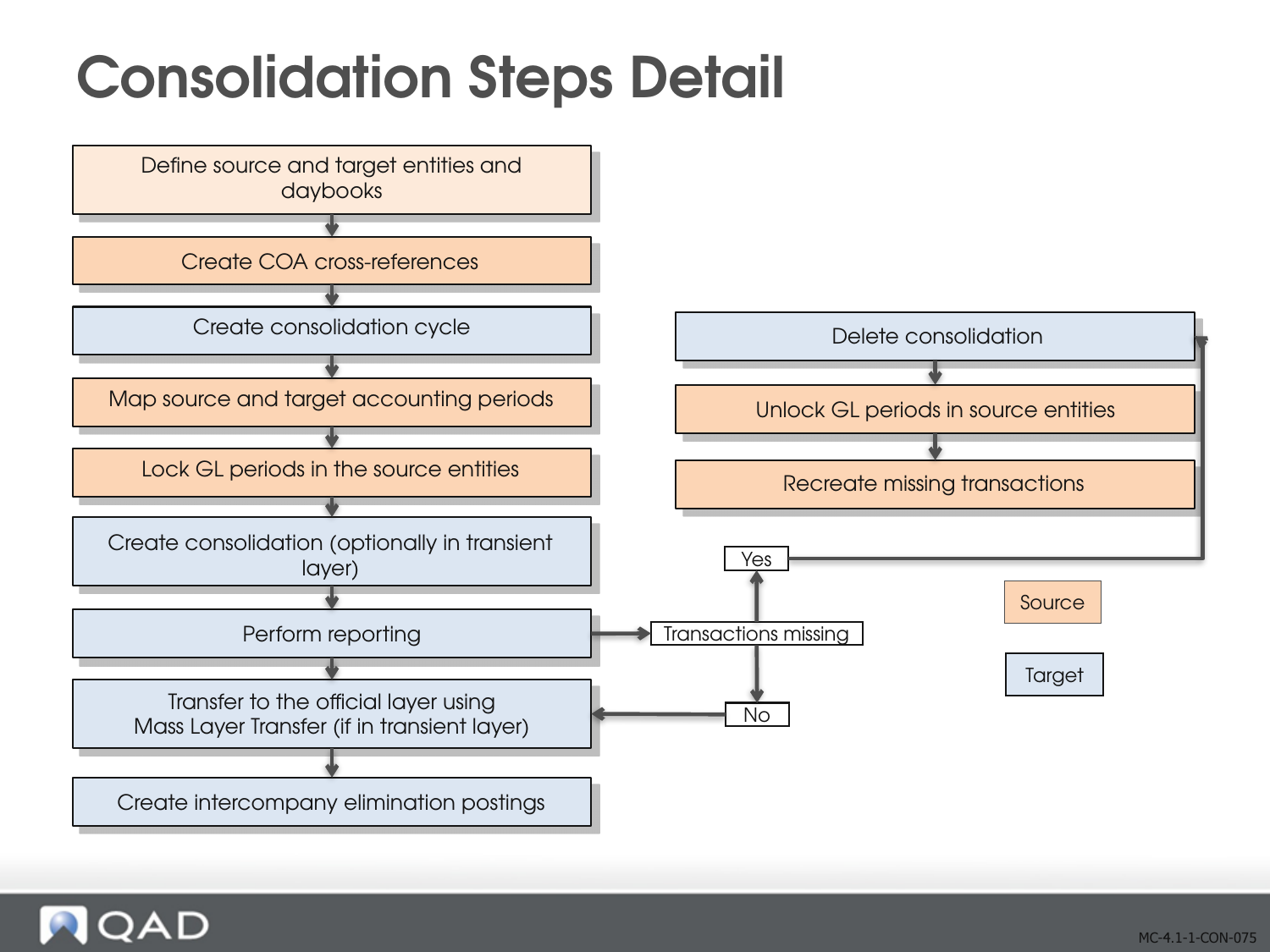

# Consolidation Steps Detail

Define source and target entities and daybooks

Create COA cross-references

Create consolidation cycle

Delete consolidation

Map source and target accounting periods

Unlock GL periods in source entities

Lock GL periods in the source entities

Recreate missing transactions

Create consolidation (optionally in transient layer)
Yes
Source

Perform reporting
Transactions missing
Target

Transfer to the official layer using
Mass Layer Transfer (if in transient layer)
No

Create intercompany elimination postings
MC-4.1-1-CON-075